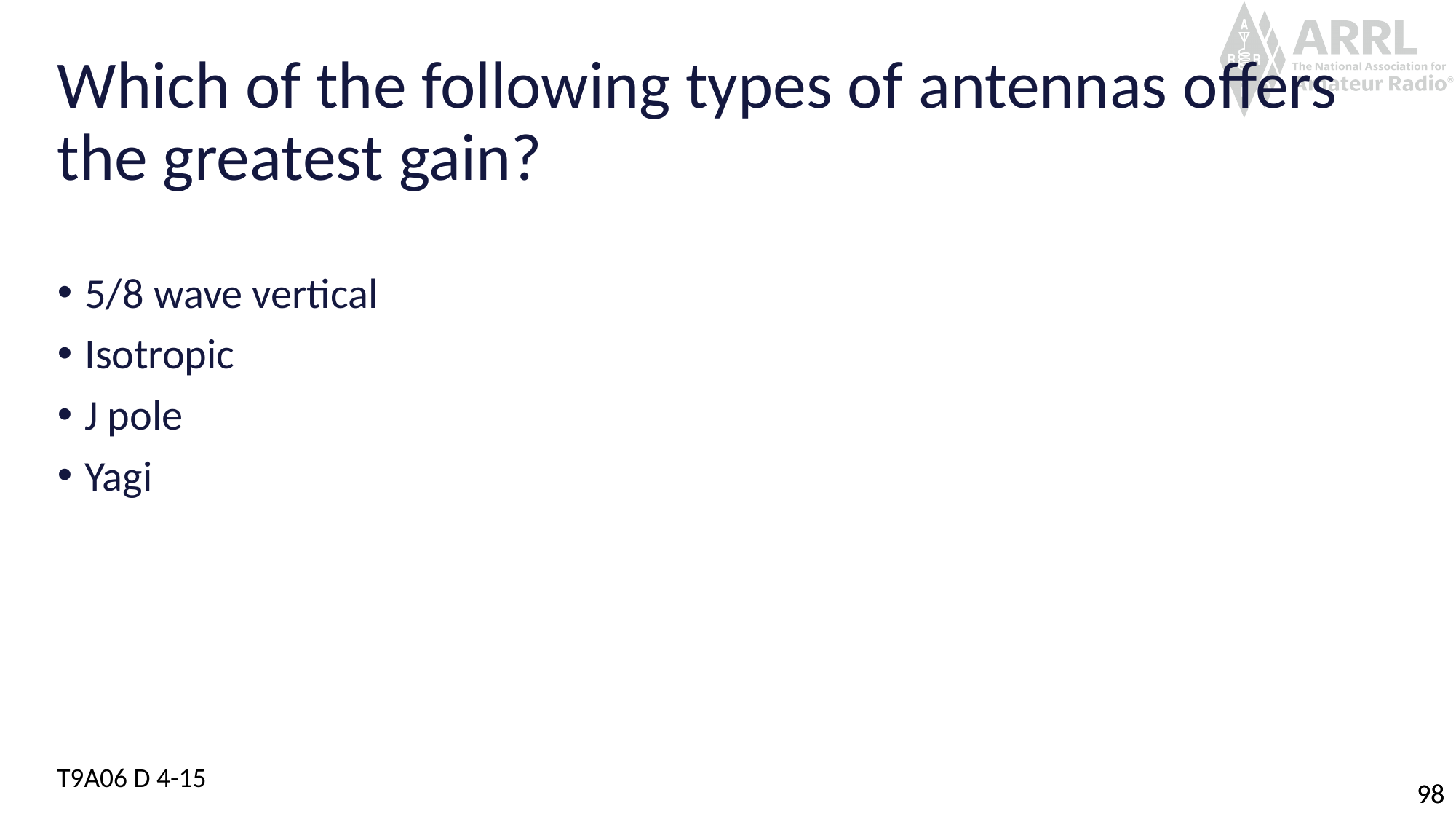

# Which of the following types of antennas offers the greatest gain?
5/8 wave vertical
Isotropic
J pole
Yagi
T9A06 D 4-15